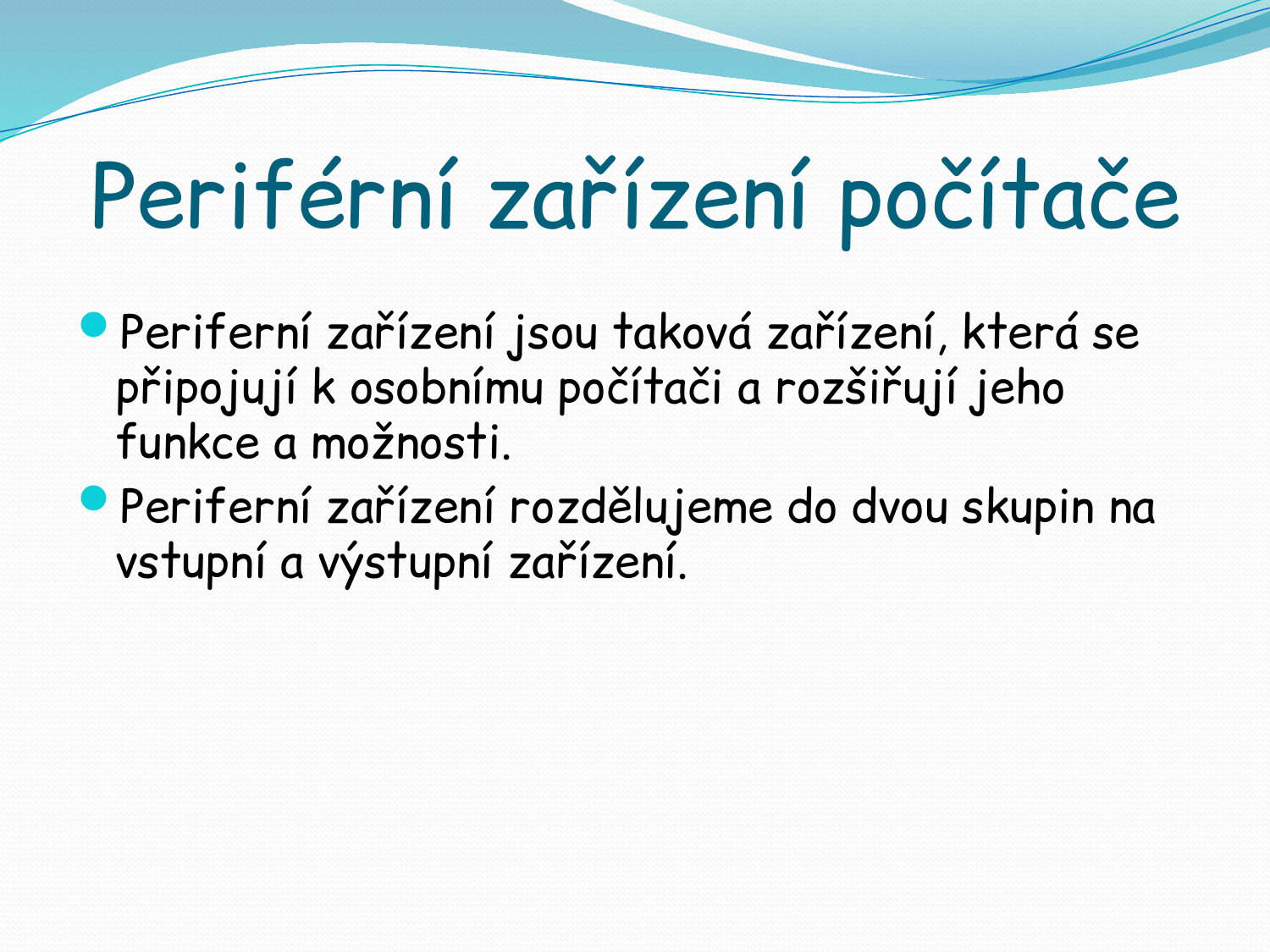

# Periférní zařízení počítače
Periferní zařízení jsou taková zařízení, která se připojují k osobnímu počítači a rozšiřují jeho funkce a možnosti.
Periferní zařízení rozdělujeme do dvou skupin na vstupní a výstupní zařízení.